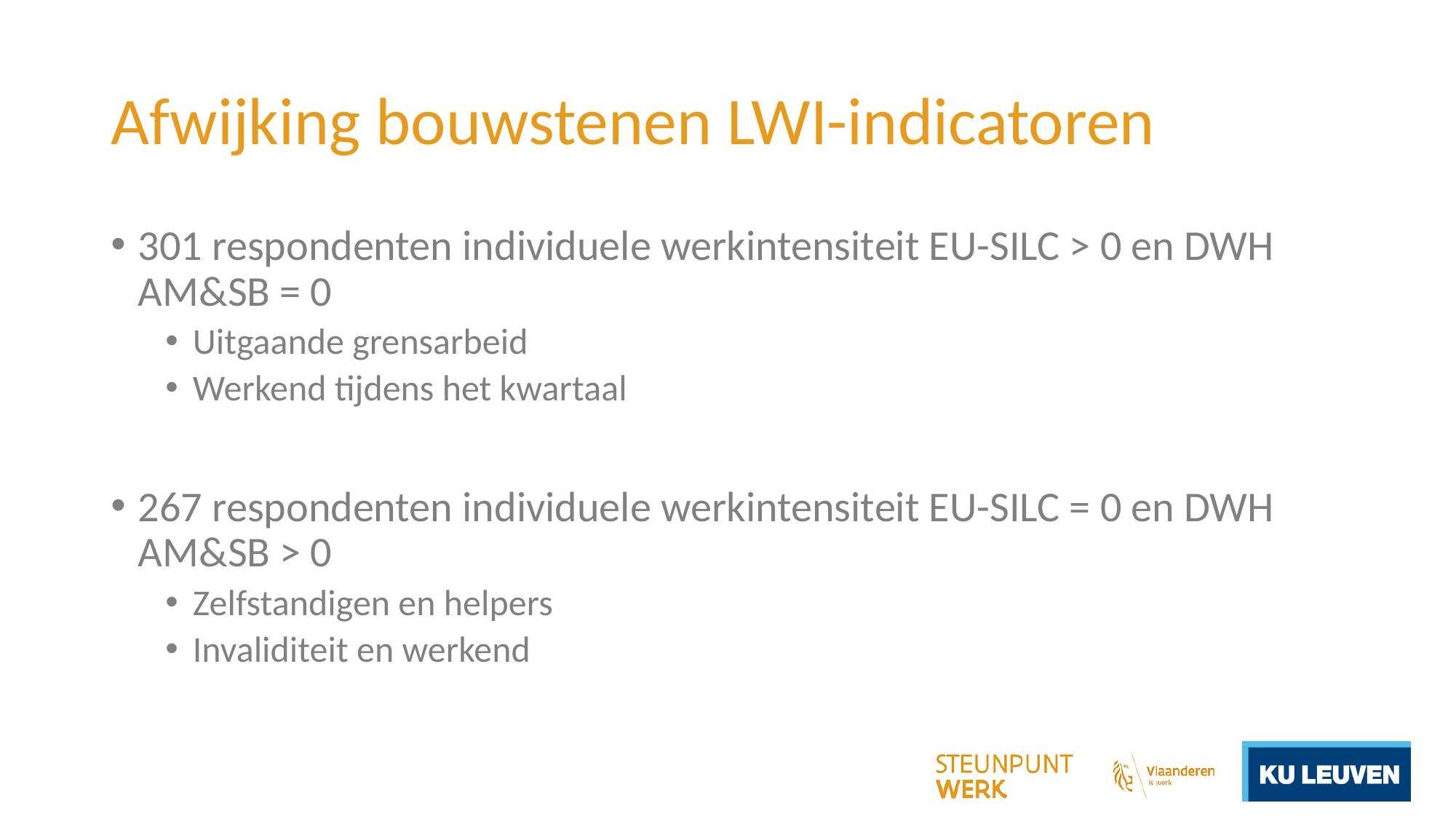

# Afwijking bouwstenen LWI-indicatoren
301 respondenten individuele werkintensiteit EU-SILC > 0 en DWH AM&SB = 0
Uitgaande grensarbeid
Werkend tijdens het kwartaal

267 respondenten individuele werkintensiteit EU-SILC = 0 en DWH AM&SB > 0
Zelfstandigen en helpers
Invaliditeit en werkend